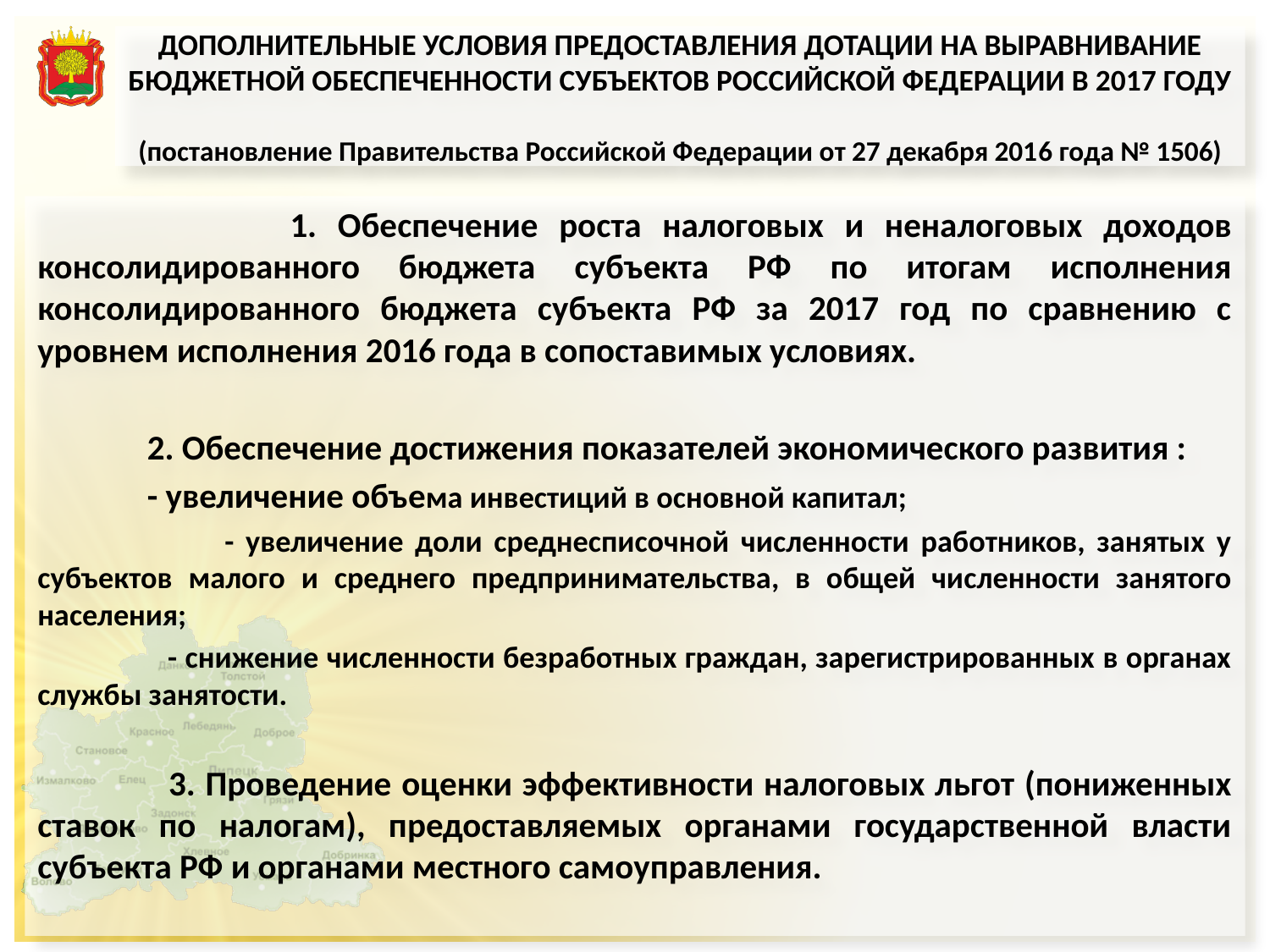

# ДОПОЛНИТЕЛЬНЫЕ УСЛОВИЯ ПРЕДОСТАВЛЕНИЯ ДОТАЦИИ НА ВЫРАВНИВАНИЕ БЮДЖЕТНОЙ ОБЕСПЕЧЕННОСТИ СУБЪЕКТОВ РОССИЙСКОЙ ФЕДЕРАЦИИ В 2017 ГОДУ (постановление Правительства Российской Федерации от 27 декабря 2016 года № 1506)
            1. Обеспечение роста налоговых и неналоговых доходов консолидированного бюджета субъекта РФ по итогам исполнения консолидированного бюджета субъекта РФ за 2017 год по сравнению с уровнем исполнения 2016 года в сопоставимых условиях.

              2. Обеспечение достижения показателей экономического развития :
              - увеличение объема инвестиций в основной капитал;
                - увеличение доли среднесписочной численности работников, занятых у субъектов малого и среднего предпринимательства, в общей численности занятого населения;
                - снижение численности безработных граждан, зарегистрированных в органах службы занятости.

             3. Проведение оценки эффективности налоговых льгот (пониженных ставок по налогам), предоставляемых органами государственной власти субъекта РФ и органами местного самоуправления.